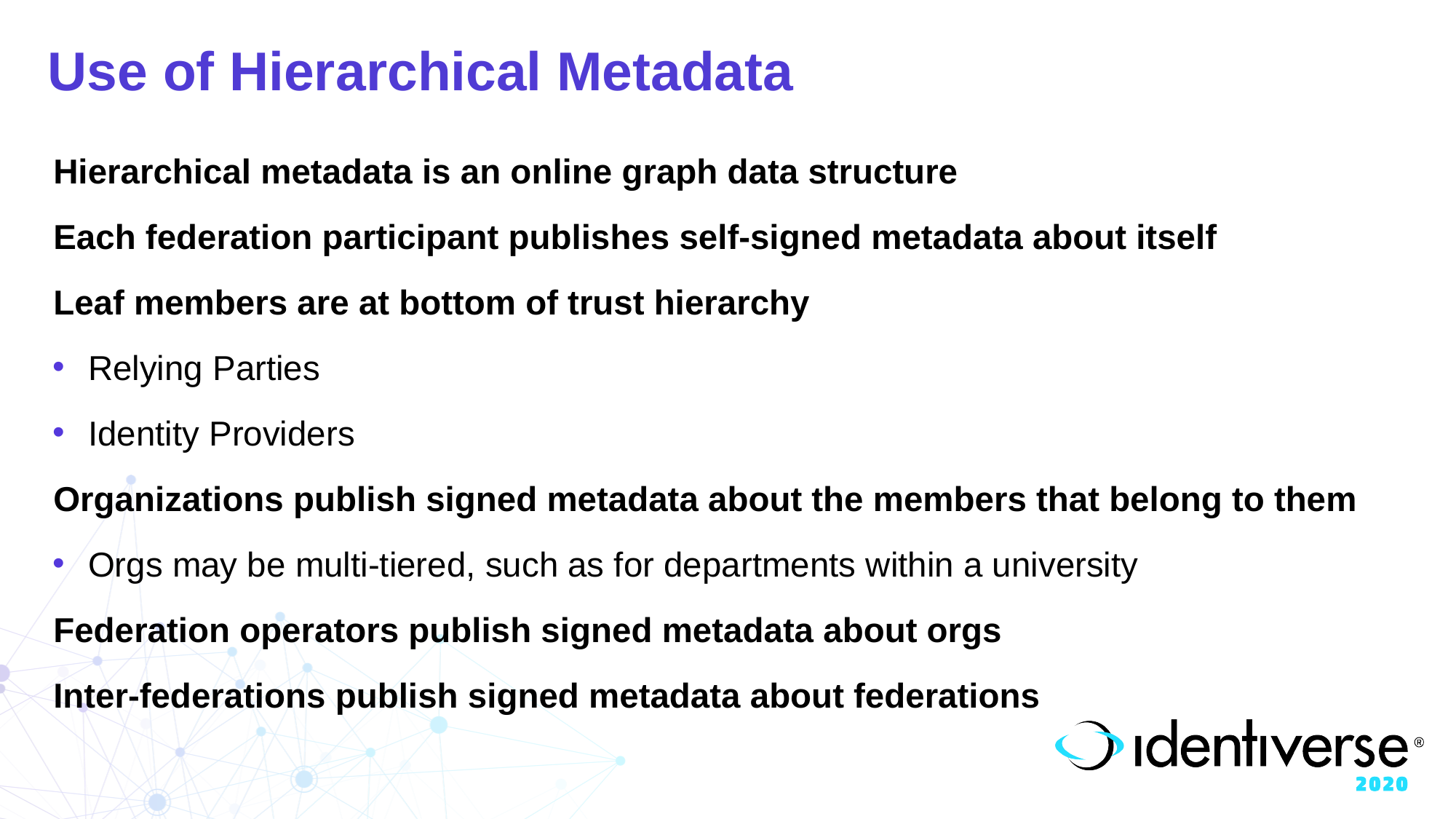

# Use of Hierarchical Metadata
Hierarchical metadata is an online graph data structure
Each federation participant publishes self-signed metadata about itself
Leaf members are at bottom of trust hierarchy
Relying Parties
Identity Providers
Organizations publish signed metadata about the members that belong to them
Orgs may be multi-tiered, such as for departments within a university
Federation operators publish signed metadata about orgs
Inter-federations publish signed metadata about federations